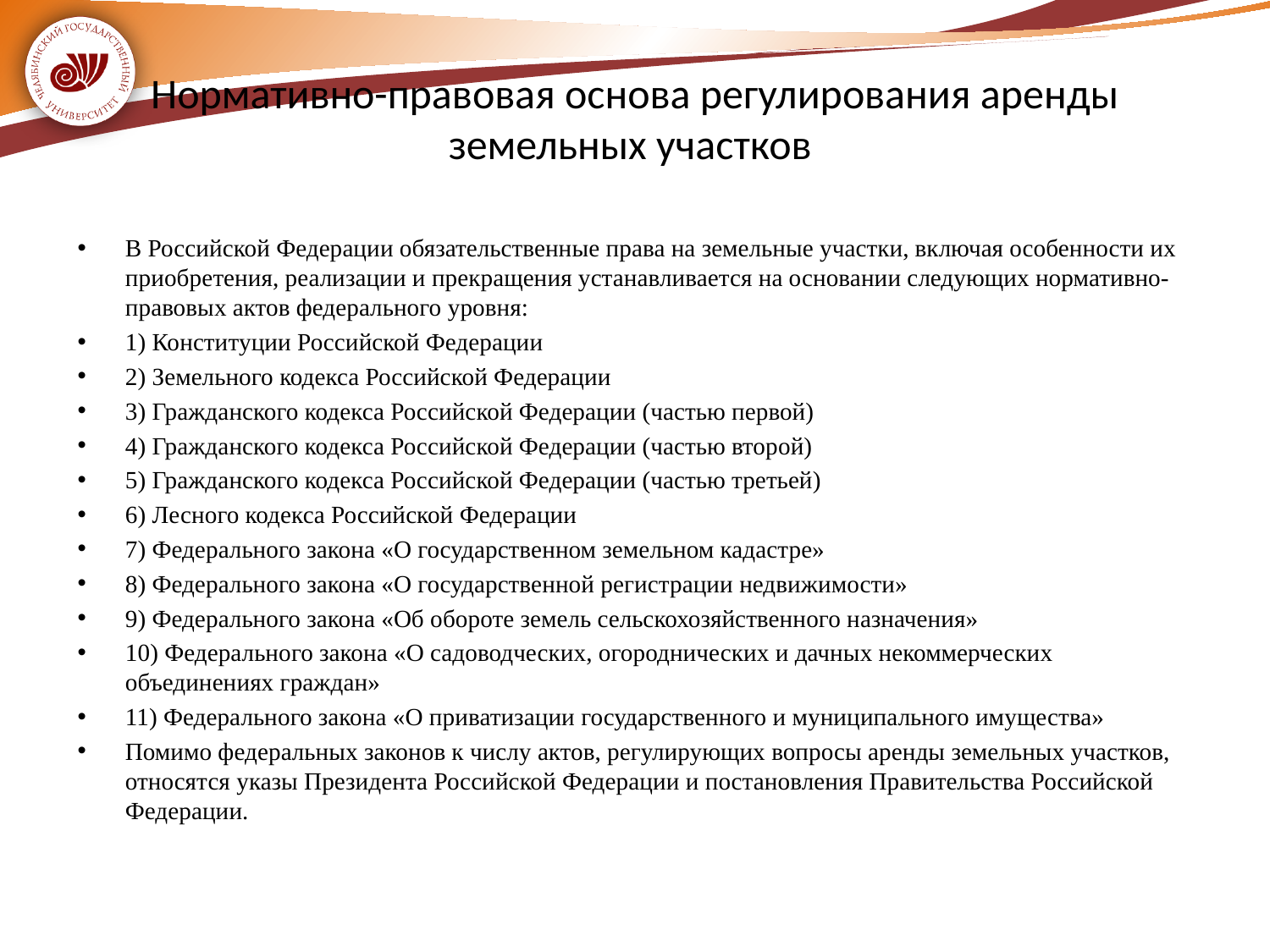

# Нормативно-правовая основа регулирования аренды земельных участков
В Российской Федерации обязательственные права на земельные участки, включая особенности их приобретения, реализации и прекращения устанавливается на основании следующих нормативно-правовых актов федерального уровня:
1) Конституции Российской Федерации
2) Земельного кодекса Российской Федерации
3) Гражданского кодекса Российской Федерации (частью первой)
4) Гражданского кодекса Российской Федерации (частью второй)
5) Гражданского кодекса Российской Федерации (частью третьей)
6) Лесного кодекса Российской Федерации
7) Федерального закона «О государственном земельном кадастре»
8) Федерального закона «О государственной регистрации недвижимости»
9) Федерального закона «Об обороте земель сельскохозяйственного назначения»
10) Федерального закона «О садоводческих, огороднических и дачных некоммерческих объединениях граждан»
11) Федерального закона «О приватизации государственного и муниципального имущества»
Помимо федеральных законов к числу актов, регулирующих вопросы аренды земельных участков, относятся указы Президента Российской Федерации и постановления Правительства Российской Федерации.